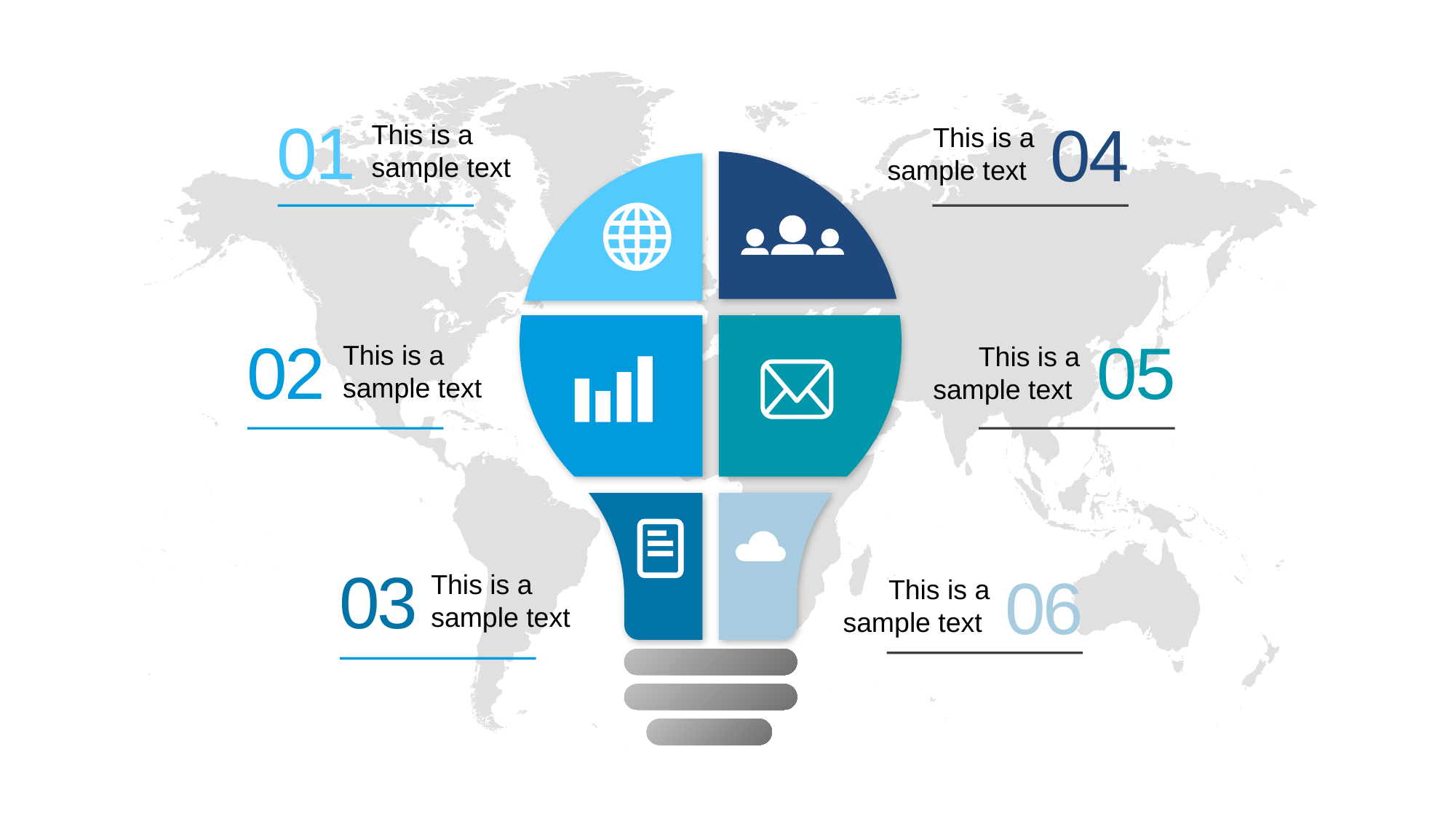

01
This is a sample text

04
This is a sample text

02
This is a sample text

05
This is a sample text

03
This is a sample text

06
This is a sample text